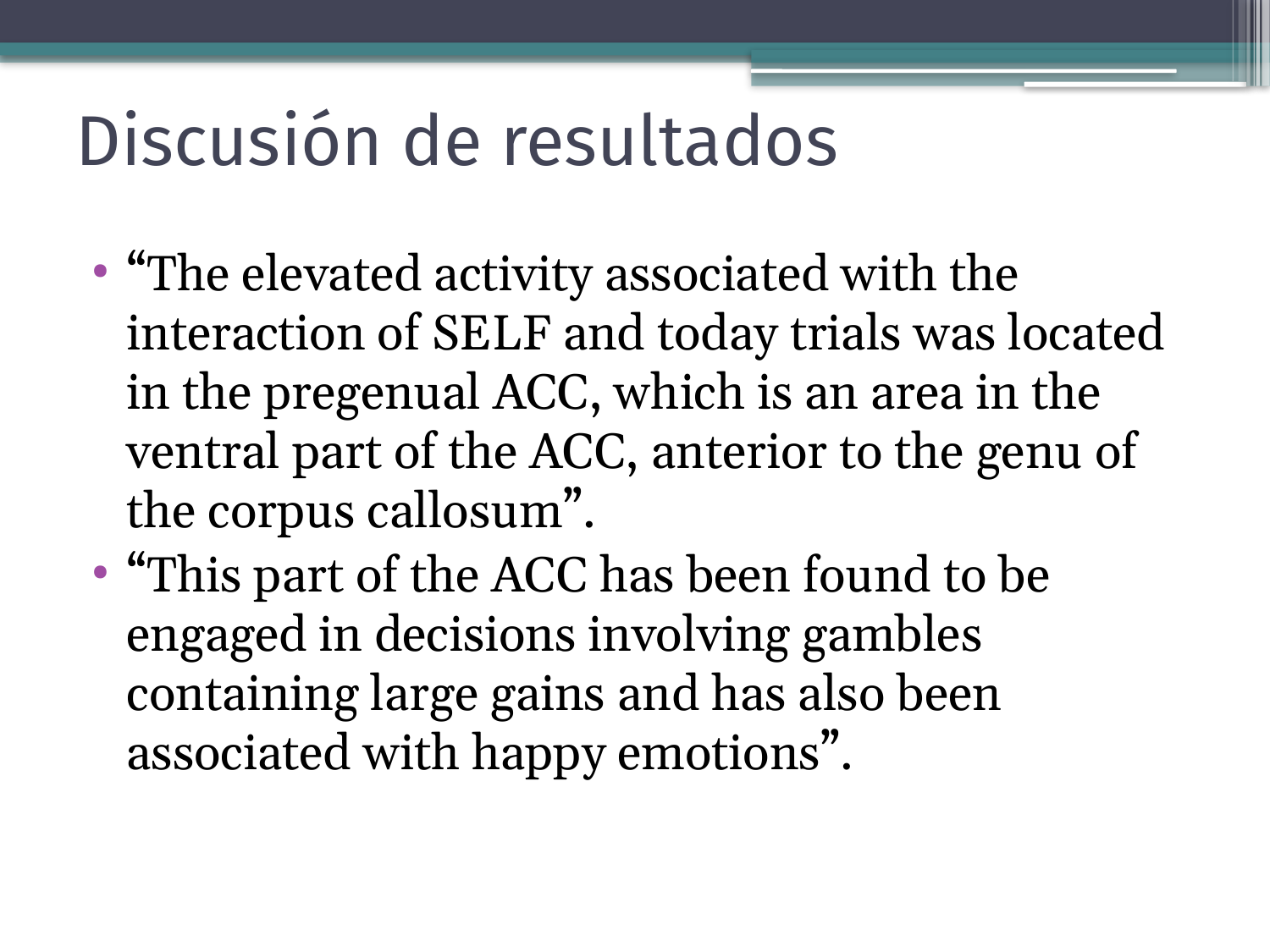

# Discusión de resultados
“The elevated activity associated with the interaction of SELF and today trials was located in the pregenual ACC, which is an area in the ventral part of the ACC, anterior to the genu of the corpus callosum”.
“This part of the ACC has been found to be engaged in decisions involving gambles containing large gains and has also been associated with happy emotions”.